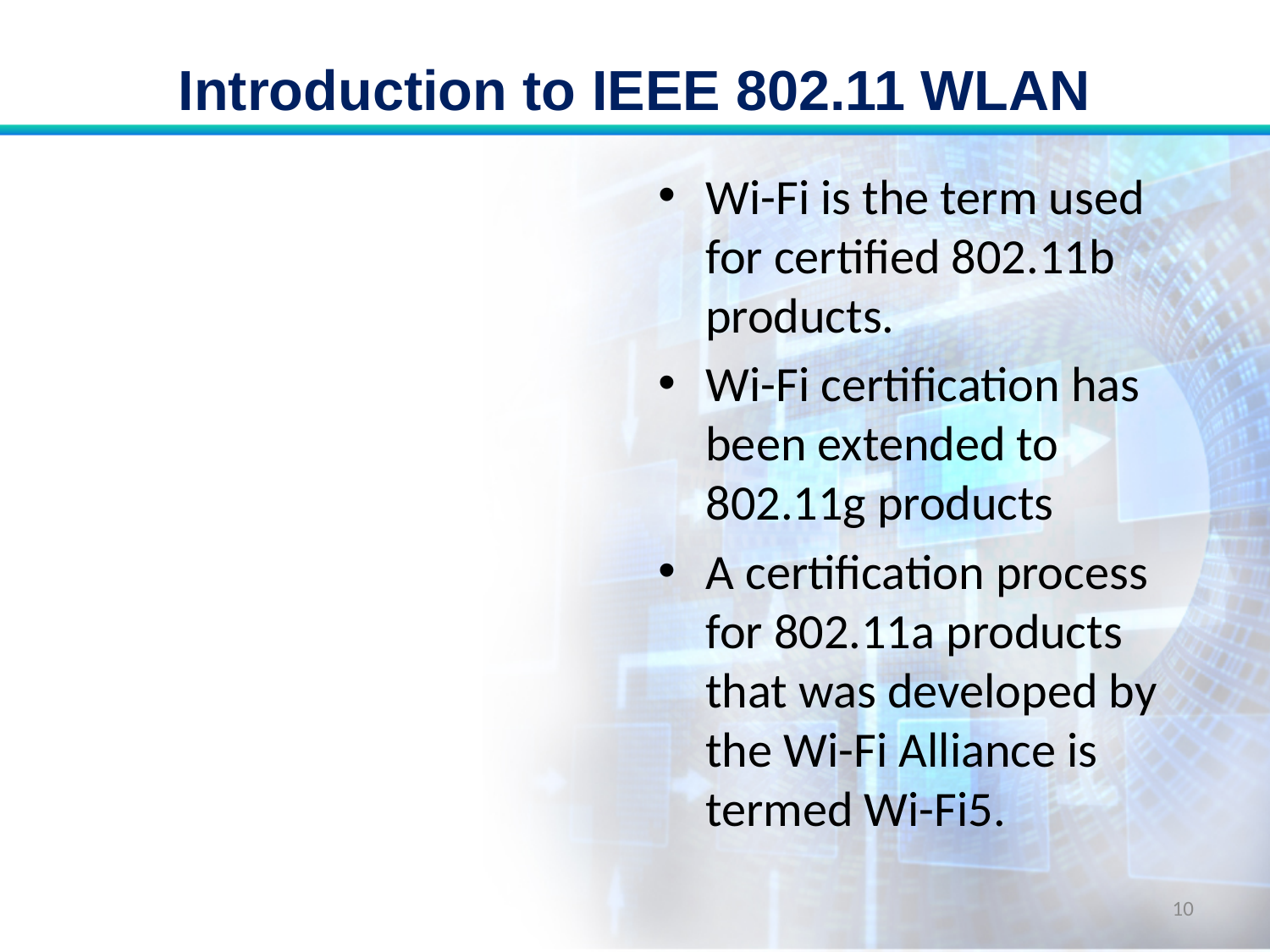

# Introduction to IEEE 802.11 WLAN
Wi-Fi is the term used for certified 802.11b products.
Wi-Fi certification has been extended to 802.11g products
A certification process for 802.11a products that was developed by the Wi-Fi Alliance is termed Wi-Fi5.
10